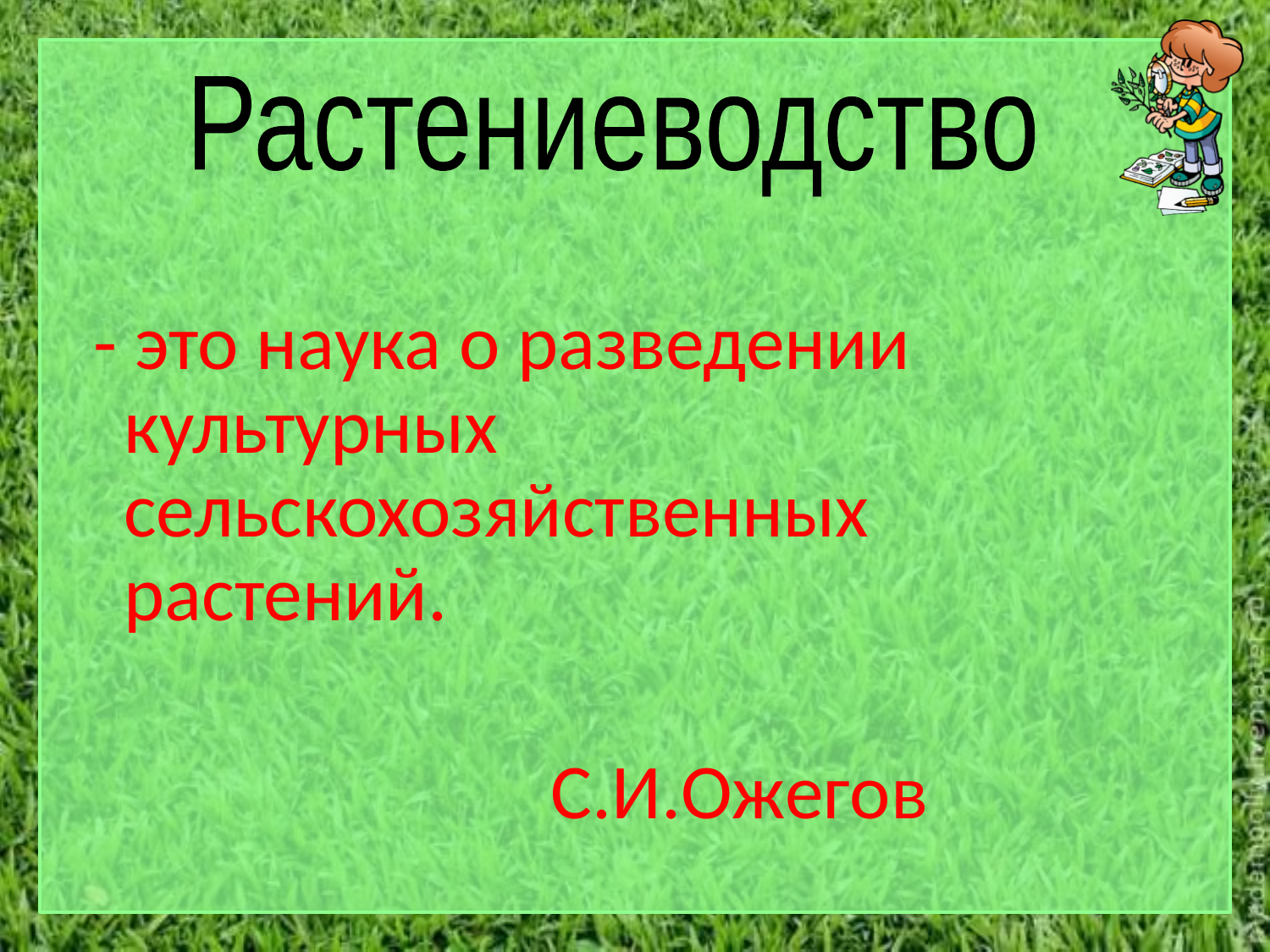

Растениеводство
 - это наука о разведении культурных сельскохозяйственных растений.

                           С.И.Ожегов